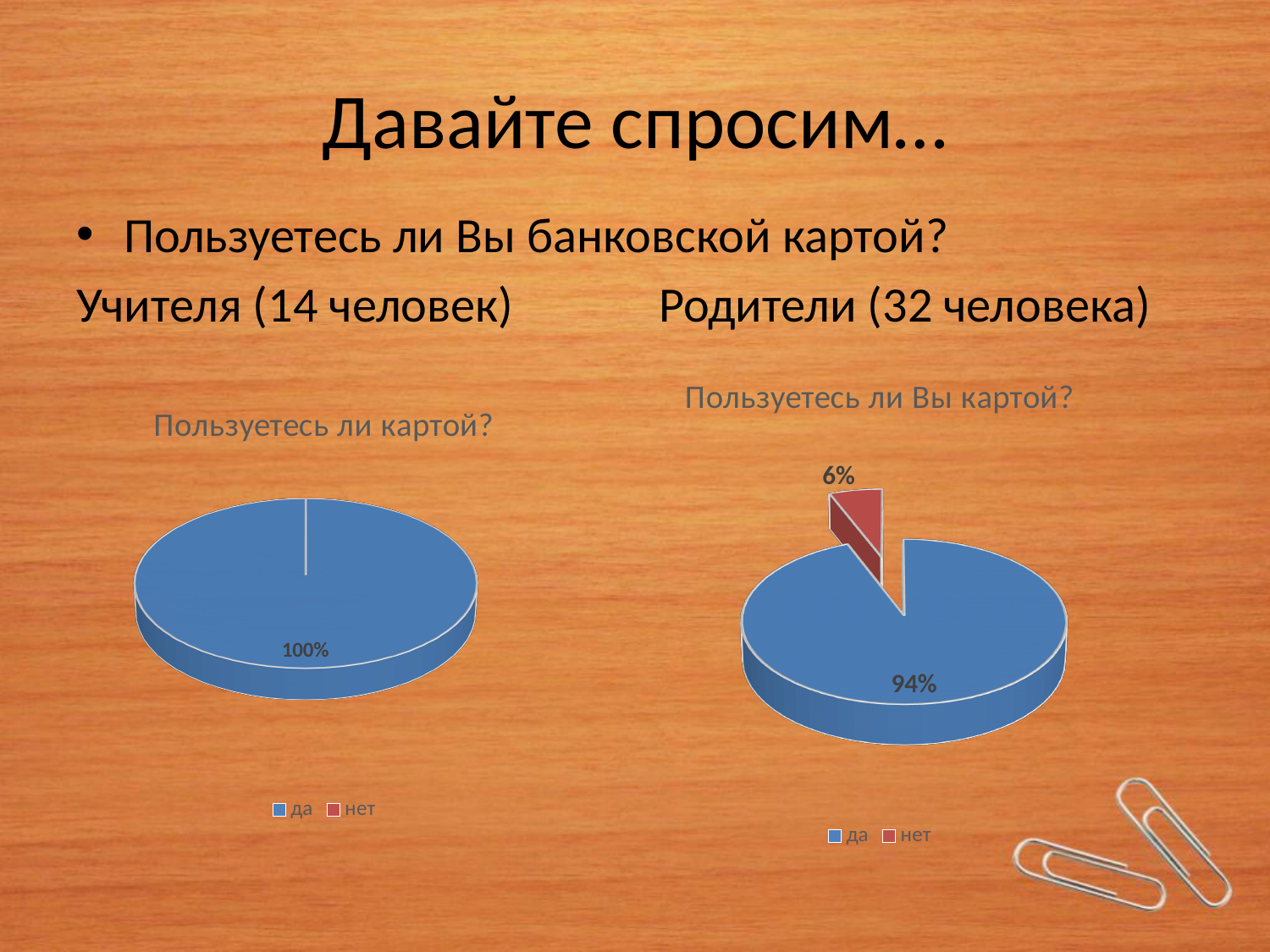

# Давайте спросим…
Пользуетесь ли Вы банковской картой?
Учителя (14 человек)             Родители (32 человека)

[unsupported chart]

[unsupported chart]